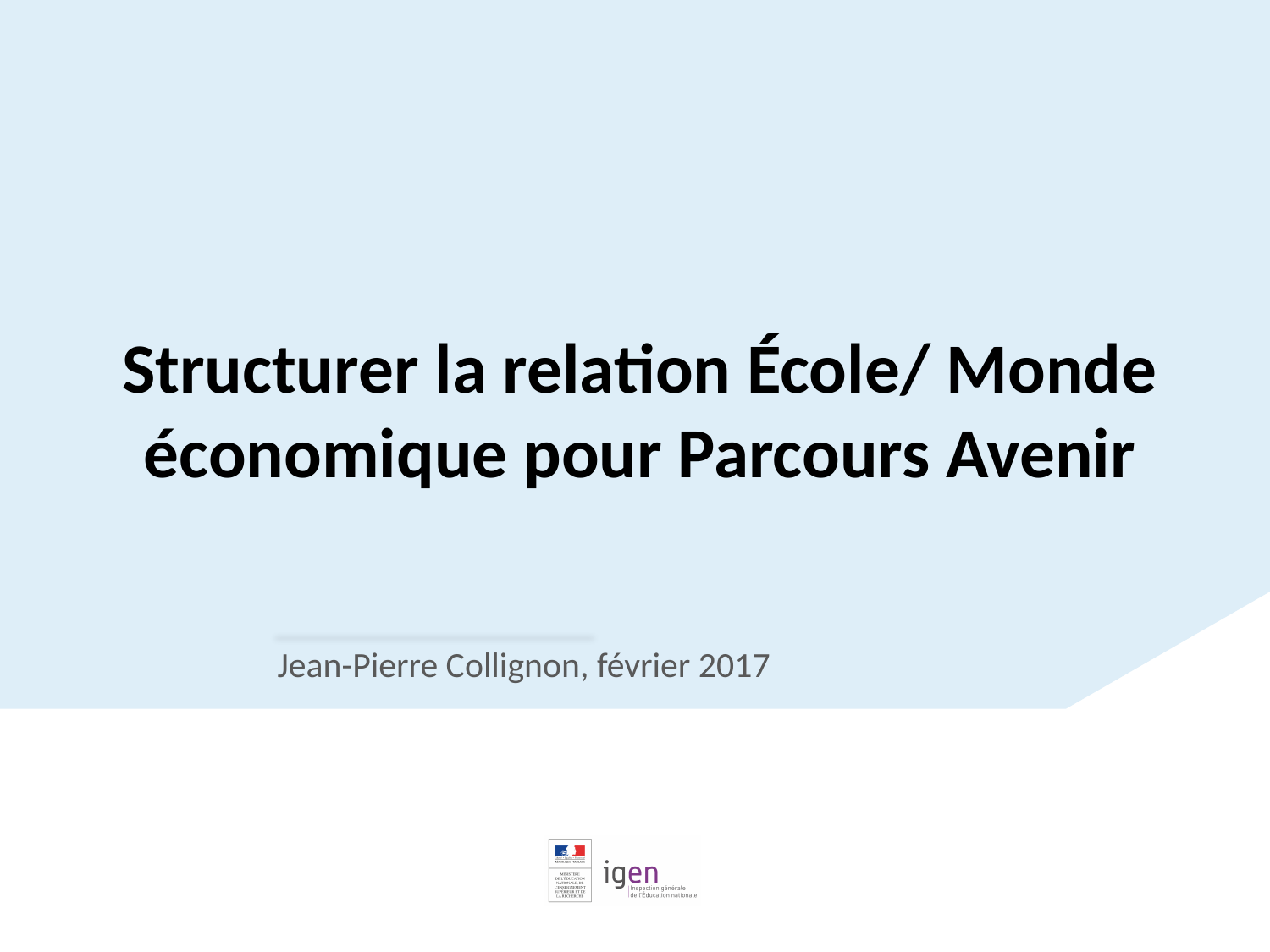

Structurer la relation École/ Monde économique pour Parcours Avenir
Jean-Pierre Collignon, février 2017